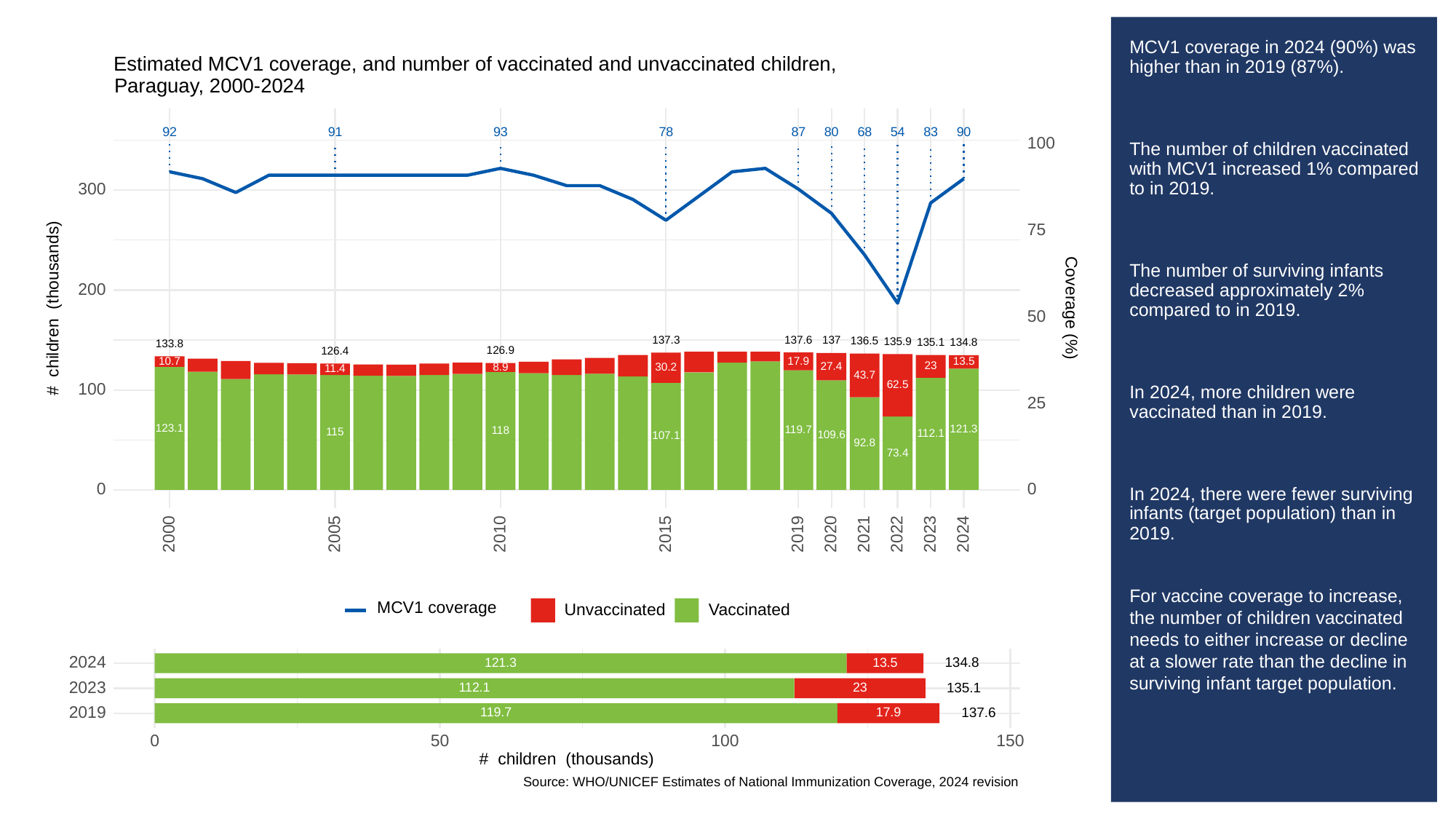

# MCV1 coverage in 2024 (90%) was higher than in 2019 (87%).

The number of children vaccinated with MCV1 increased 1% compared to in 2019.

The number of surviving infants decreased approximately 2% compared to in 2019.

In 2024, more children were vaccinated than in 2019.

In 2024, there were fewer surviving infants (target population) than in 2019.

For vaccine coverage to increase, the number of children vaccinated needs to either increase or decline at a slower rate than the decline in surviving infant target population.

Estimated MCV1 coverage, and number of vaccinated and unvaccinated children,
Paraguay, 2000-2024

93
83
92
91
78
87
80
68
90
54
100

300

75

200

#  children  (thousands)
Coverage (%)
50
137.6
137.3
137
136.5
135.9
135.1
134.8
133.8

126.9
126.4

17.9
10.7
13.5

23

27.4

8.9

30.2

11.4

43.7

62.5

100

25

123.1
121.3
119.7
118
115
112.1
109.6
107.1
92.8

73.4
0
0

2023
2000
2005
2010
2015
2019
2020
2021
2022
2024

MCV1 coverage
Unvaccinated
Vaccinated

2024
134.8
121.3
13.5

2023
135.1
23
112.1

2019
137.6
119.7
17.9

0
50
100
150
#  children  (thousands)
Source: WHO/UNICEF Estimates of National Immunization Coverage, 2024 revision